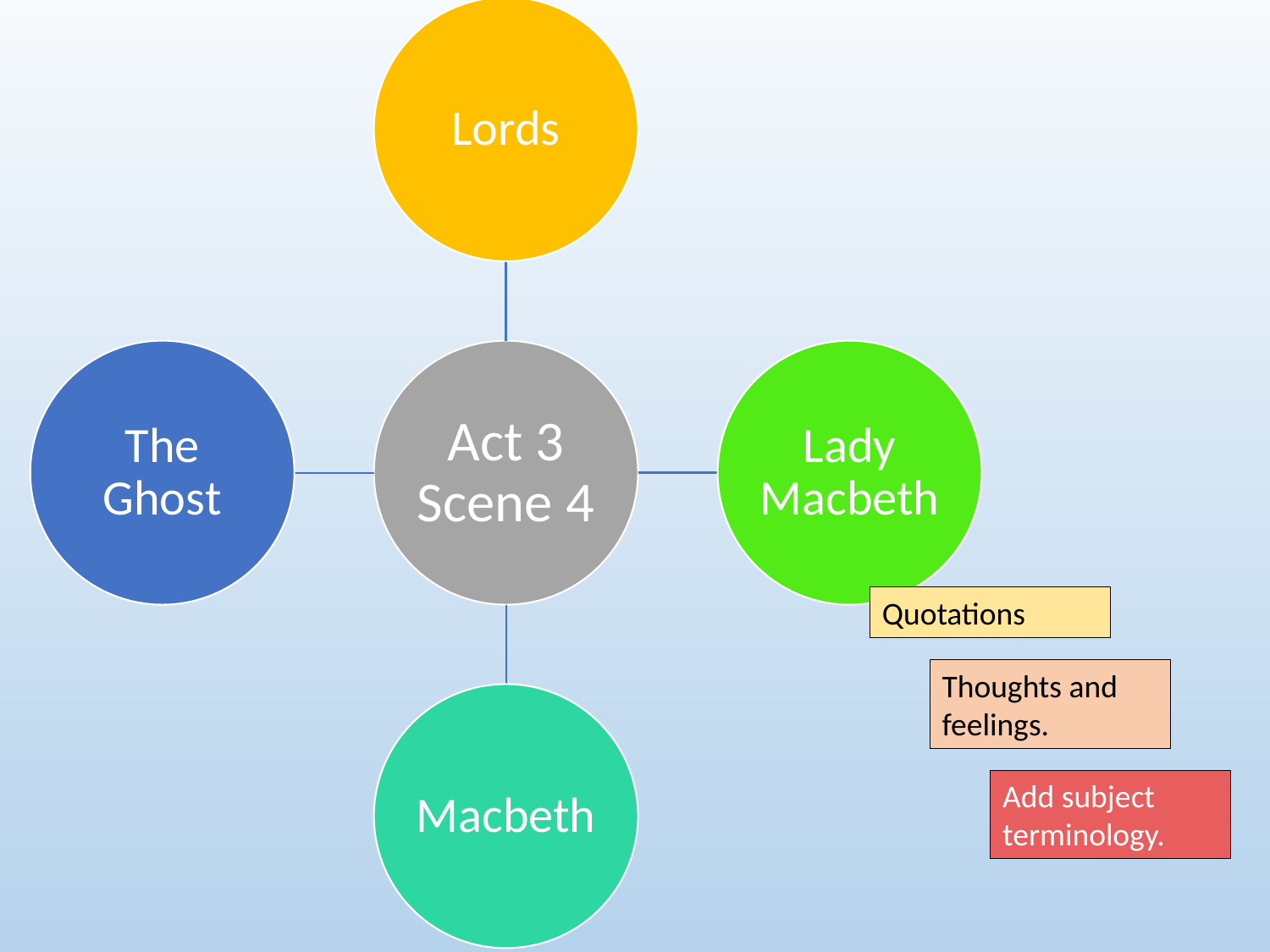

Act 3 Scene 4

Lords

Lady Macbeth

Macbeth

The Ghost
Quotations
Thoughts and feelings.
Add subject terminology.